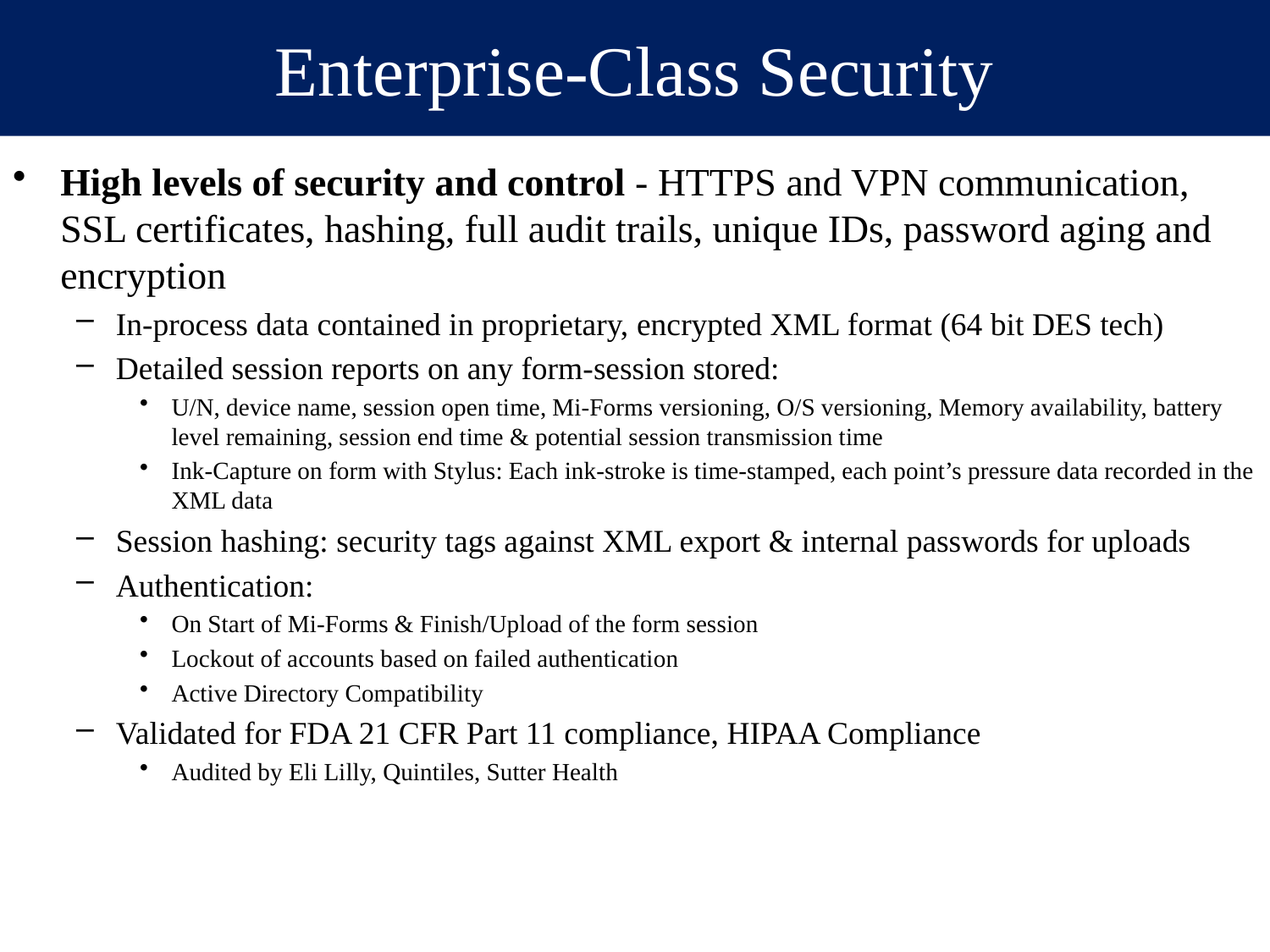

# Enterprise-Class Security
High levels of security and control - HTTPS and VPN communication,  SSL certificates, hashing, full audit trails, unique IDs, password aging and encryption
In-process data contained in proprietary, encrypted XML format (64 bit DES tech)
Detailed session reports on any form-session stored:
U/N, device name, session open time, Mi-Forms versioning, O/S versioning, Memory availability, battery level remaining, session end time & potential session transmission time
Ink-Capture on form with Stylus: Each ink-stroke is time-stamped, each point’s pressure data recorded in the XML data
Session hashing: security tags against XML export & internal passwords for uploads
Authentication:
On Start of Mi-Forms & Finish/Upload of the form session
Lockout of accounts based on failed authentication
Active Directory Compatibility
Validated for FDA 21 CFR Part 11 compliance, HIPAA Compliance
Audited by Eli Lilly, Quintiles, Sutter Health